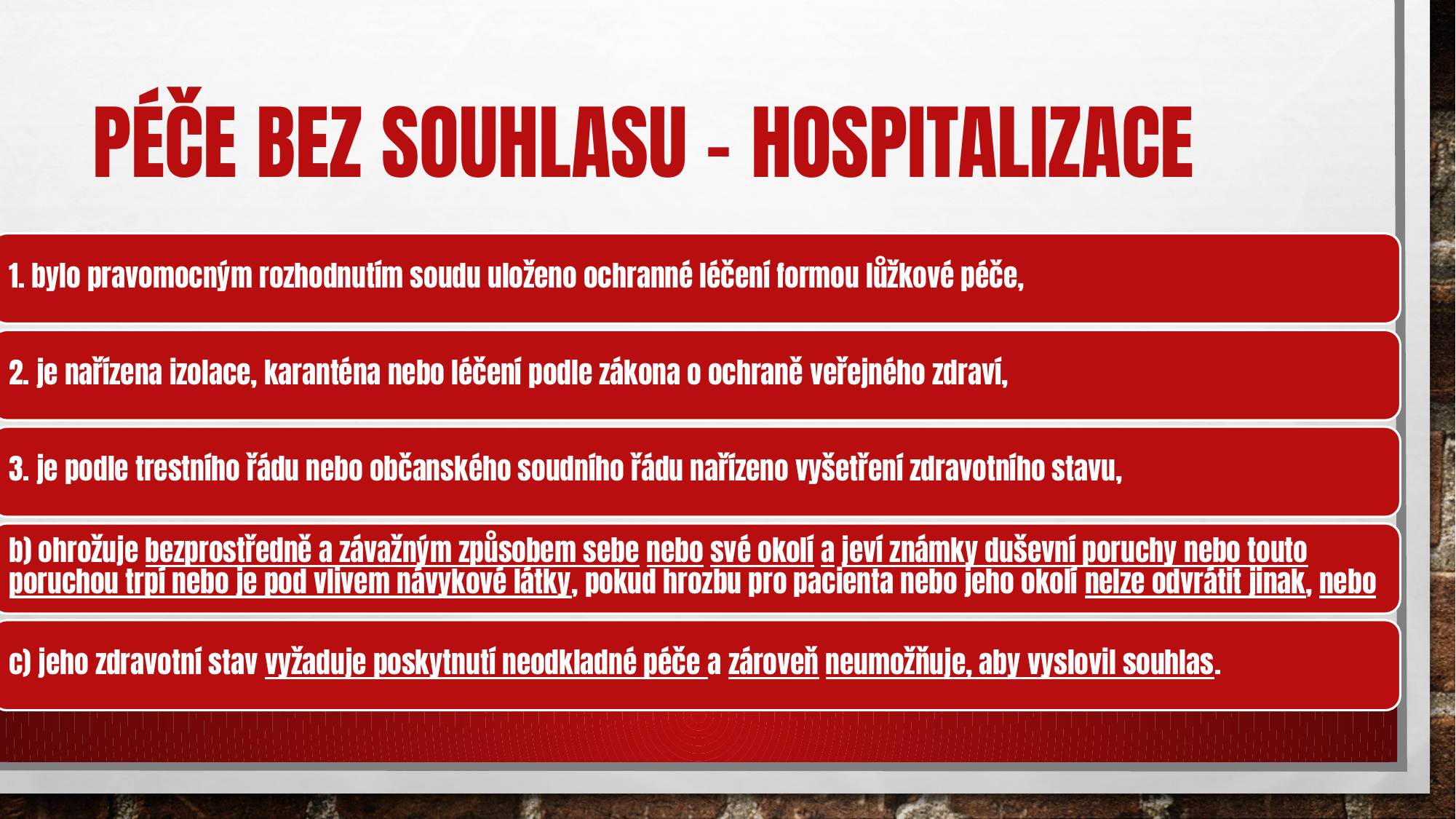

# PÉČE BEZ SOUHLASU - HOSPITALIZACE
1. bylo pravomocným rozhodnutím soudu uloženo ochranné léčení formou lůžkové péče,
2. je nařízena izolace, karanténa nebo léčení podle zákona o ochraně veřejného zdraví,
3. je podle trestního řádu nebo občanského soudního řádu nařízeno vyšetření zdravotního stavu,
b) ohrožuje bezprostředně a závažným způsobem sebe nebo své okolí a jeví známky duševní poruchy nebo touto poruchou trpí nebo je pod vlivem návykové látky, pokud hrozbu pro pacienta nebo jeho okolí nelze odvrátit jinak, nebo
c) jeho zdravotní stav vyžaduje poskytnutí neodkladné péče a zároveň neumožňuje, aby vyslovil souhlas.